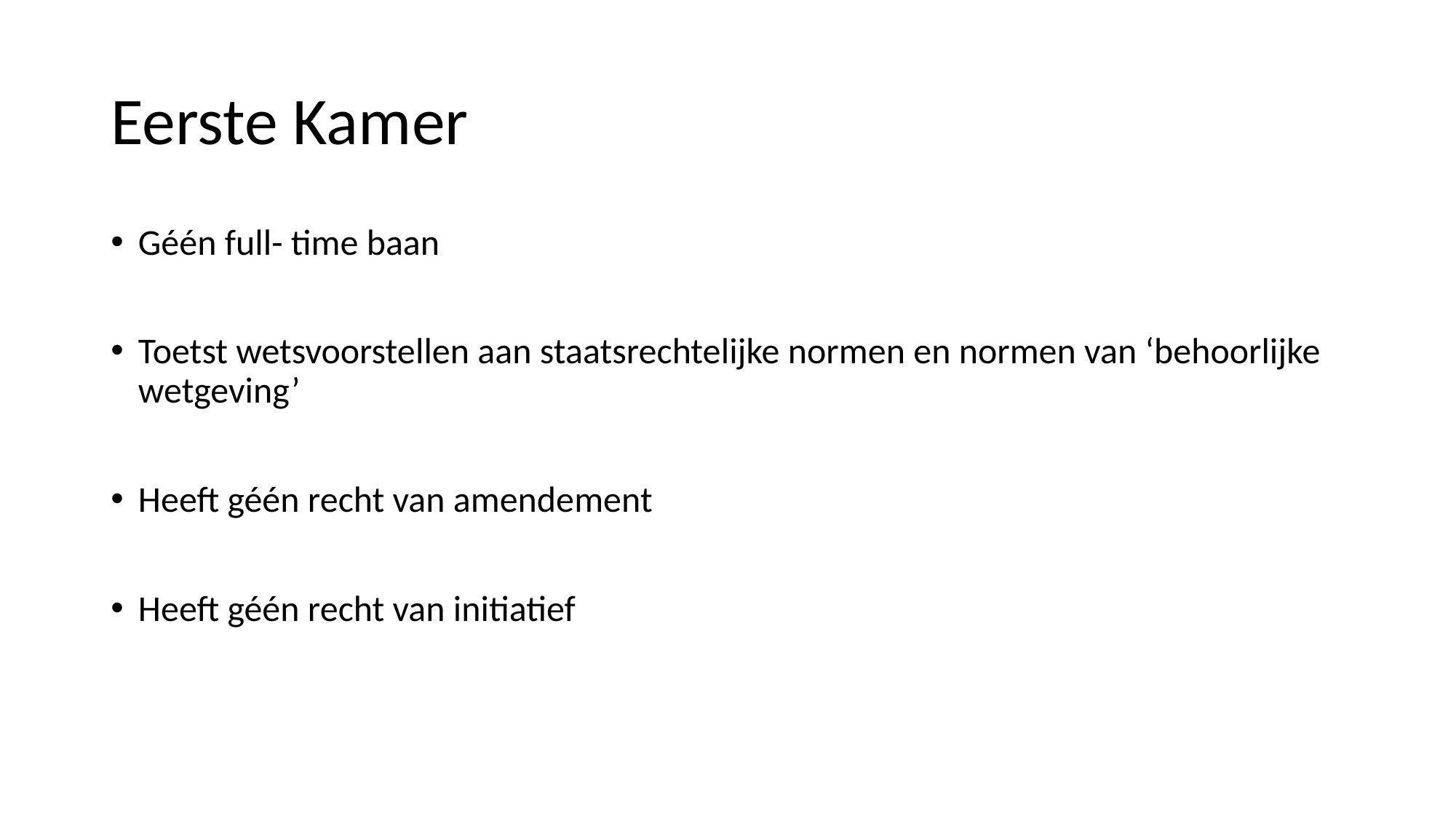

# Eerste Kamer
Géén full- time baan

Toetst wetsvoorstellen aan staatsrechtelijke normen en normen van ‘behoorlijke wetgeving’

Heeft géén recht van amendement

Heeft géén recht van initiatief